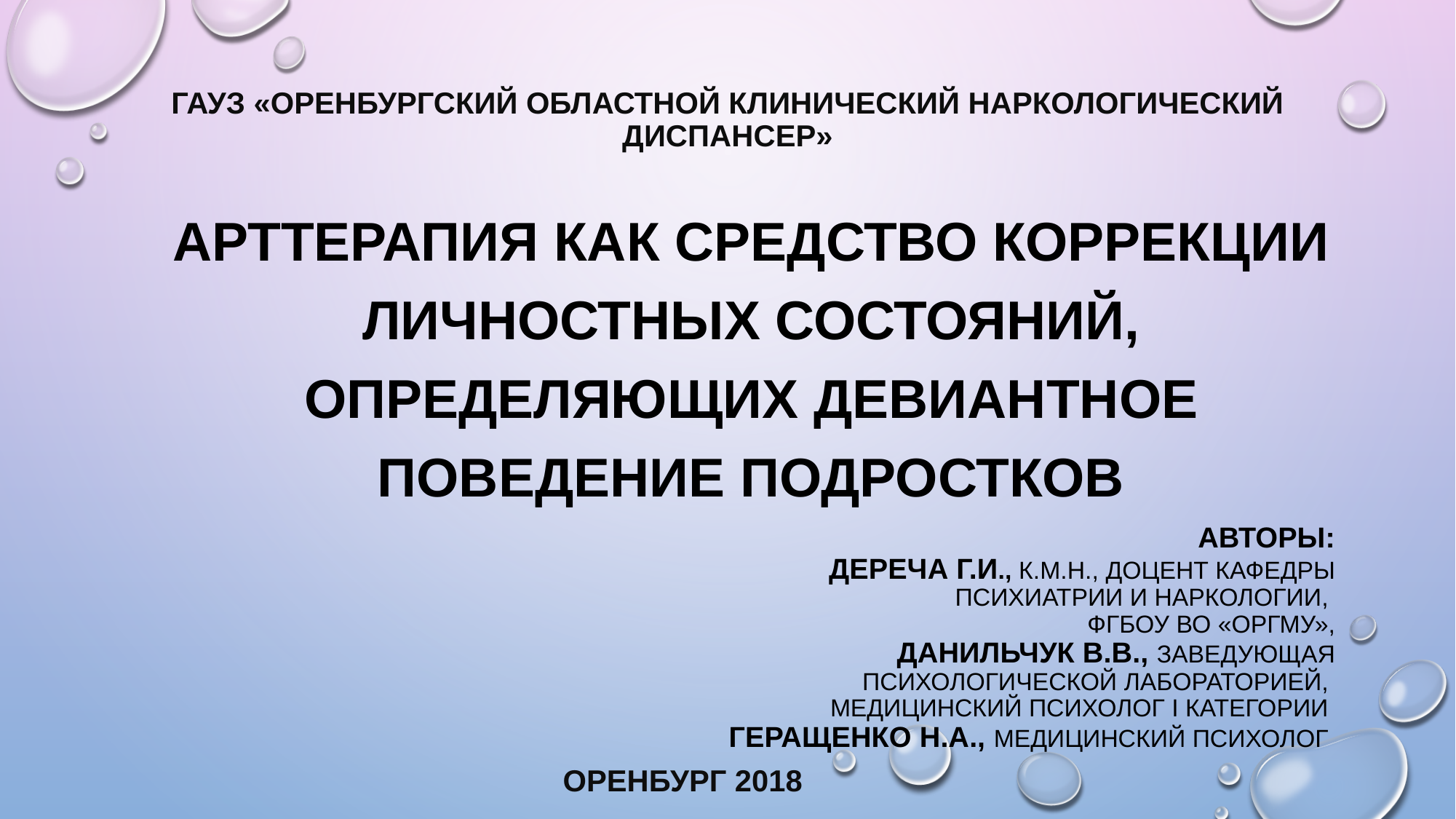

# ГАУЗ «Оренбургский областной клинический наркологический диспансер»
АРТТЕРАПИЯ КАК СРЕДСТВО КОРРЕКЦИИ ЛИЧНОСТНЫХ СОСТОЯНИЙ, ОПРЕДЕЛЯЮЩИХ ДЕВИАНТНОЕ ПОВЕДЕНИЕ ПОДРОСТКОВ

Авторы:
Дереча Г.И., к.м.н., доцент кафедры психиатрии и наркологии,
ФГБОУ ВО «ОРГМУ»,
Данильчук В.В., заведующая психологической лабораторией,
медицинский психолог I категории
Геращенко Н.А., медицинский психолог

Оренбург 2018